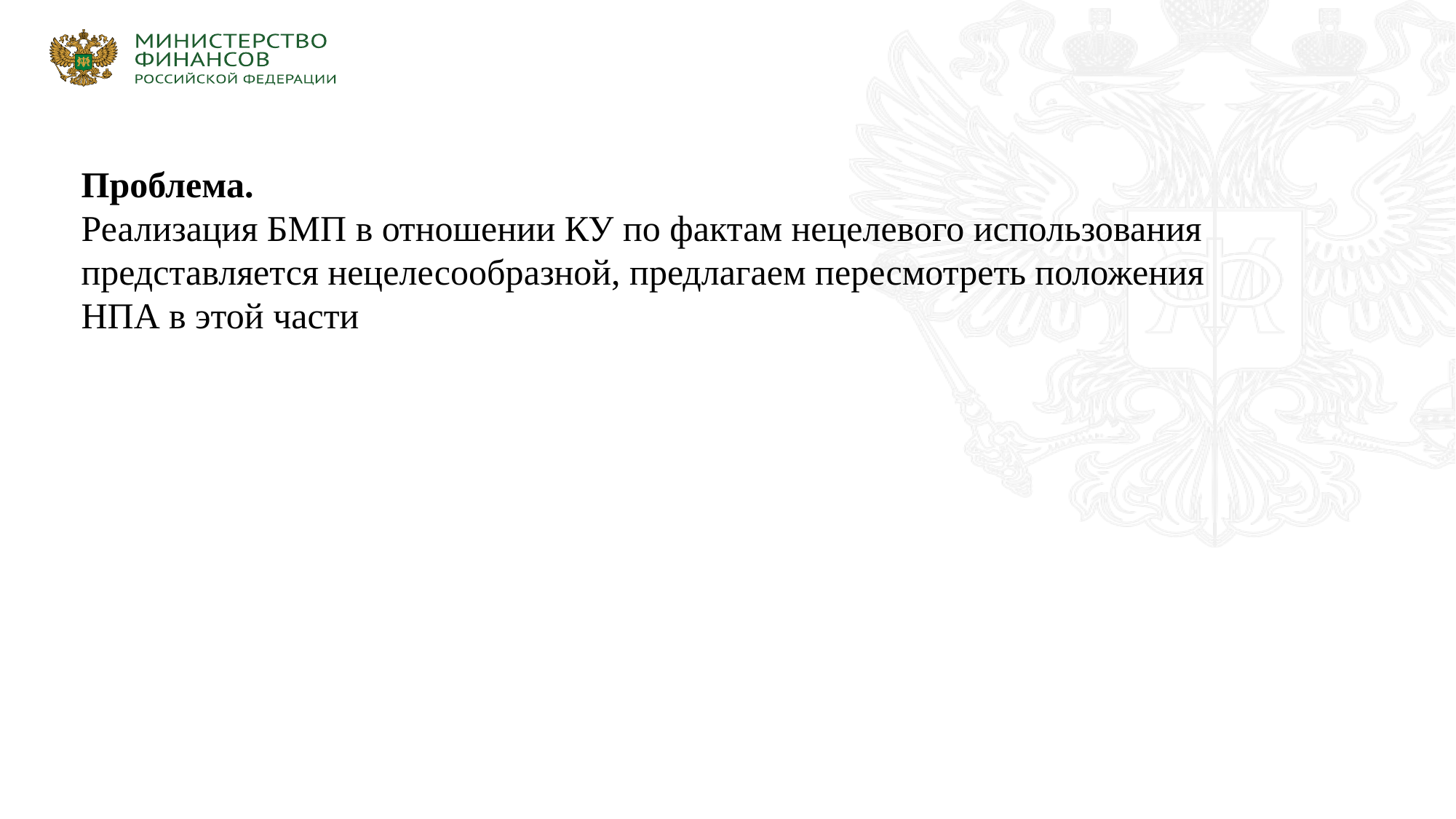

Проблема.
Реализация БМП в отношении КУ по фактам нецелевого использования представляется нецелесообразной, предлагаем пересмотреть положения НПА в этой части